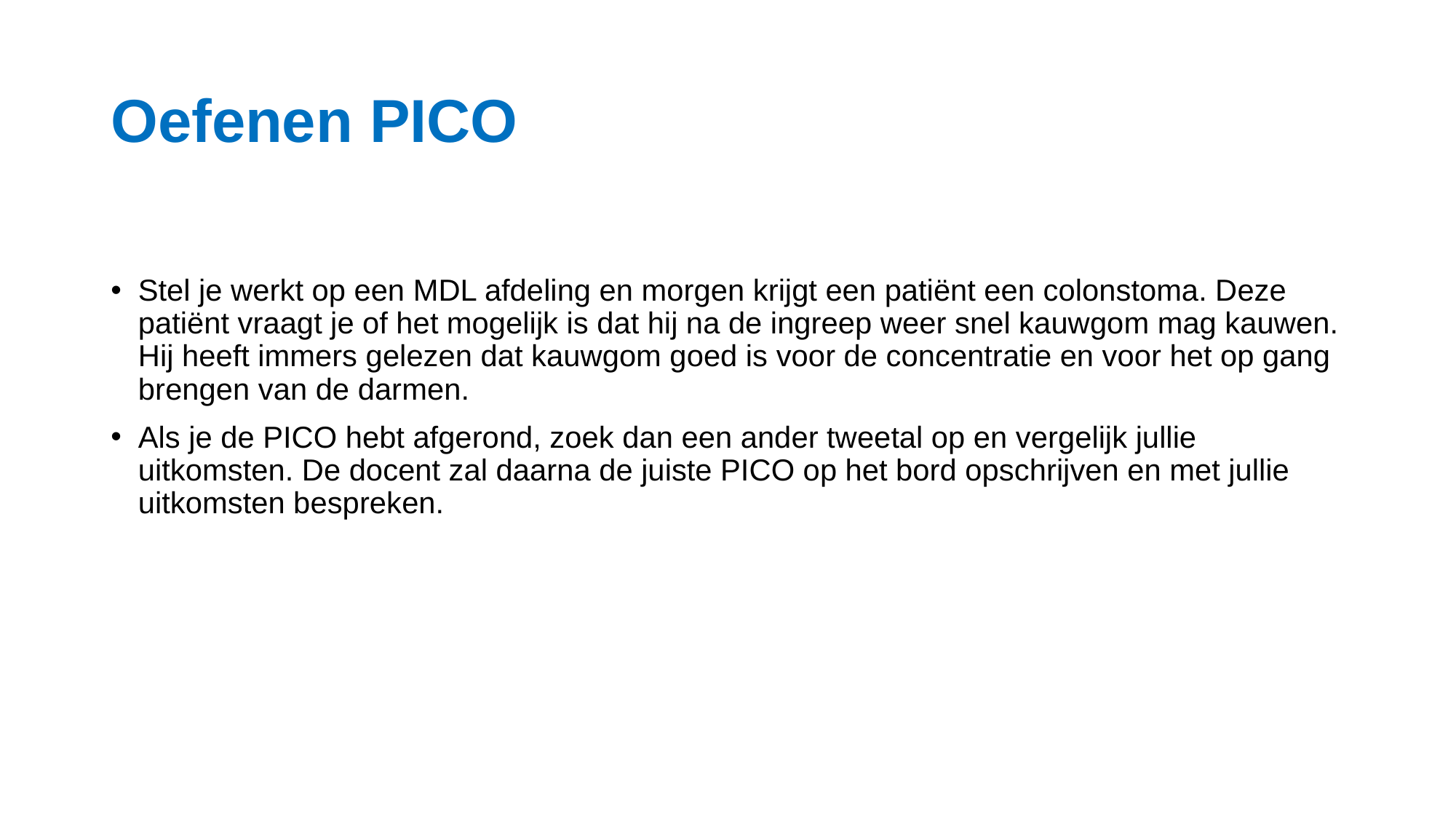

# Oefenen PICO

Stel je werkt op een MDL afdeling en morgen krijgt een patiënt een colonstoma. Deze patiënt vraagt je of het mogelijk is dat hij na de ingreep weer snel kauwgom mag kauwen. Hij heeft immers gelezen dat kauwgom goed is voor de concentratie en voor het op gang brengen van de darmen.
Als je de PICO hebt afgerond, zoek dan een ander tweetal op en vergelijk jullie uitkomsten. De docent zal daarna de juiste PICO op het bord opschrijven en met jullie uitkomsten bespreken.